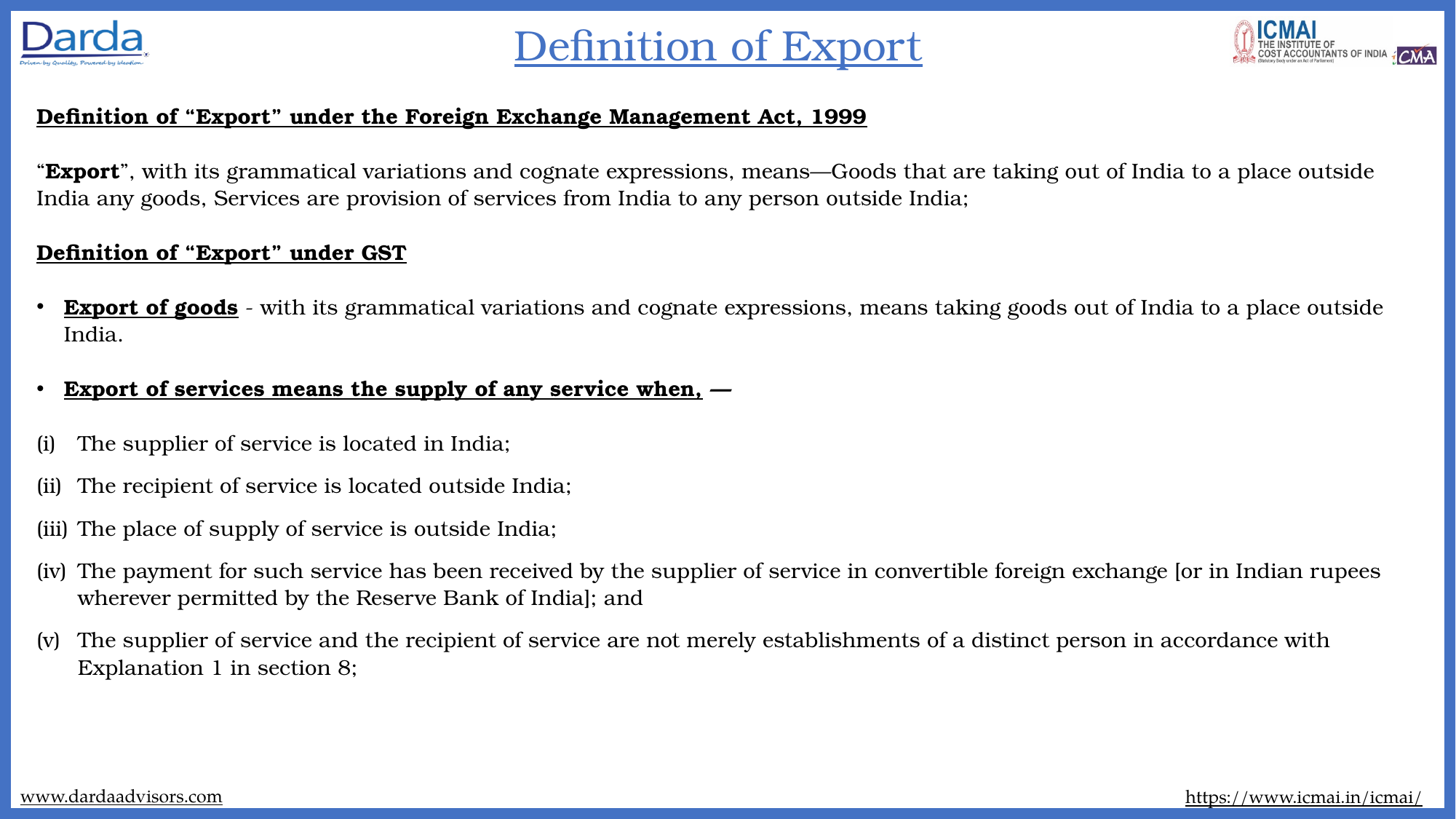

# Definition of Export
Definition of “Export” under the Foreign Exchange Management Act, 1999
“Export”, with its grammatical variations and cognate expressions, means—Goods that are taking out of India to a place outside India any goods, Services are provision of services from India to any person outside India;
Definition of “Export” under GST
Export of goods - with its grammatical variations and cognate expressions, means taking goods out of India to a place outside India.
Export of services means the supply of any service when, —
The supplier of service is located in India;
The recipient of service is located outside India;
The place of supply of service is outside India;
The payment for such service has been received by the supplier of service in convertible foreign exchange [or in Indian rupees wherever permitted by the Reserve Bank of India]; and
The supplier of service and the recipient of service are not merely establishments of a distinct person in accordance with Explanation 1 in section 8;